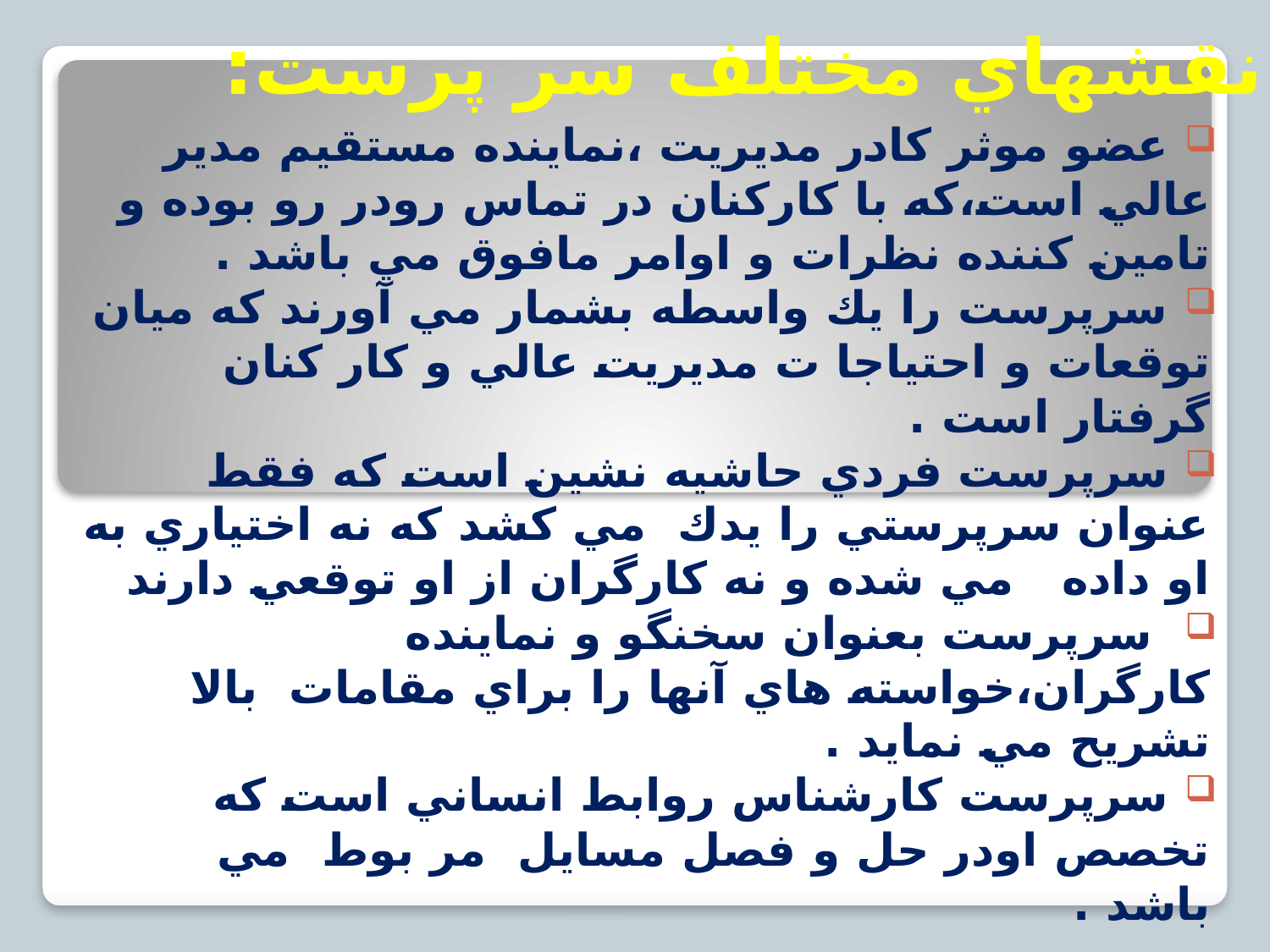

# نقشهاي مختلف سر پرست:
 عضو موثر كادر مديريت ،نماينده مستقيم مدير عالي است،كه با كاركنان در تماس رودر رو بوده و تامين كننده نظرات و اوامر مافوق مي باشد .
 سرپرست را يك واسطه بشمار مي آورند كه ميان توقعات و احتياجا ت مديريت عالي و كار كنان گرفتار است .
 سرپرست فردي حاشيه نشين است كه فقط عنوان سرپرستي را يدك  مي كشد كه نه اختياري به او داده   مي شده و نه كارگران از او توقعي دارند
  سرپرست بعنوان سخنگو و نماينده كارگران،خواسته هاي آنها را براي مقامات  بالا تشريح مي نمايد .
 سرپرست كارشناس روابط انساني است كه تخصص اودر حل و فصل مسايل  مر بوط  مي باشد .